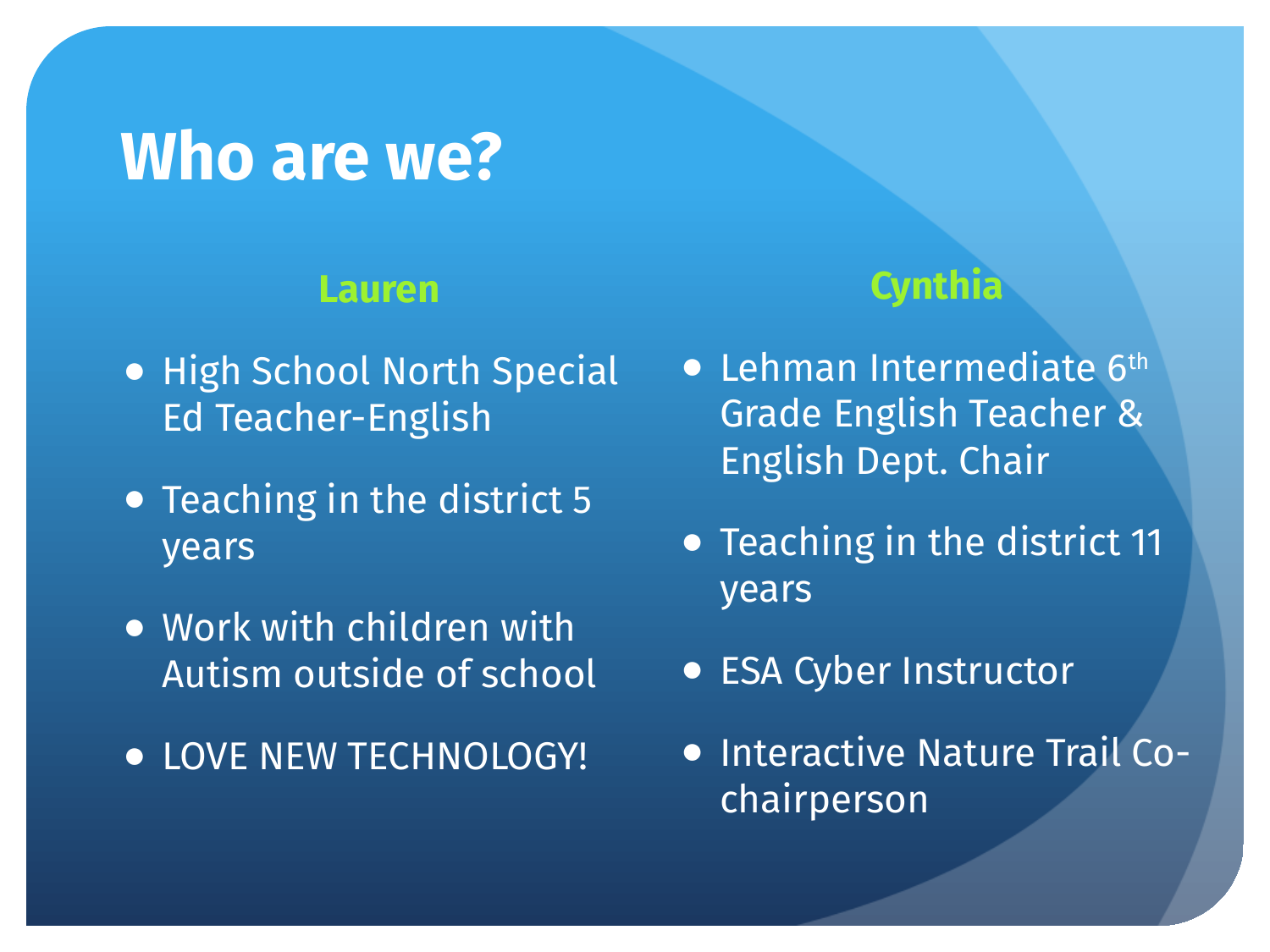

# Who are we?
Cynthia
Lehman Intermediate 6th Grade English Teacher & English Dept. Chair
Teaching in the district 11 years
ESA Cyber Instructor
Interactive Nature Trail Co-chairperson

Lauren
High School North Special Ed Teacher-English
Teaching in the district 5 years
Work with children with Autism outside of school
LOVE NEW TECHNOLOGY!